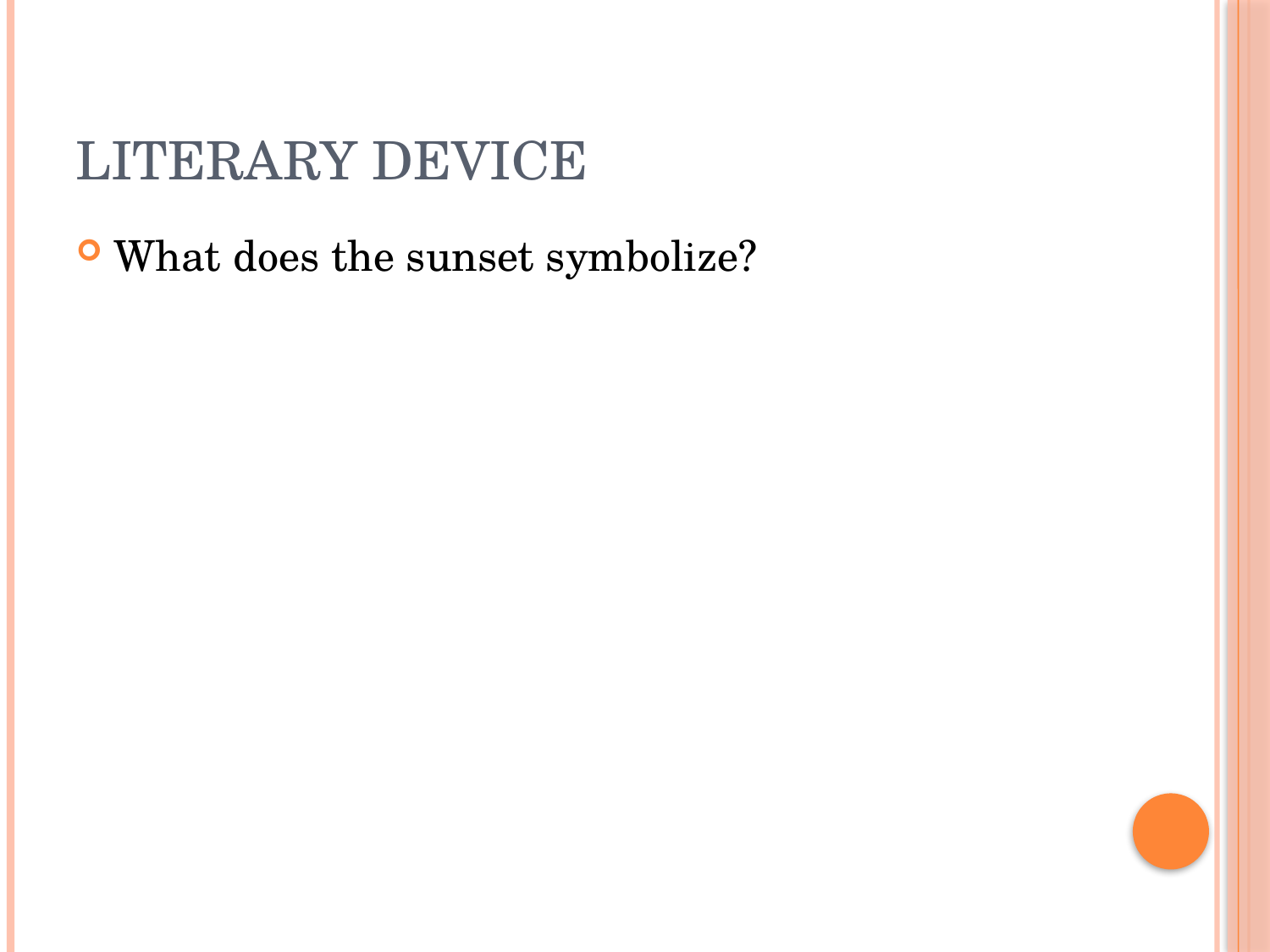

# Literary Device
What does the sunset symbolize?